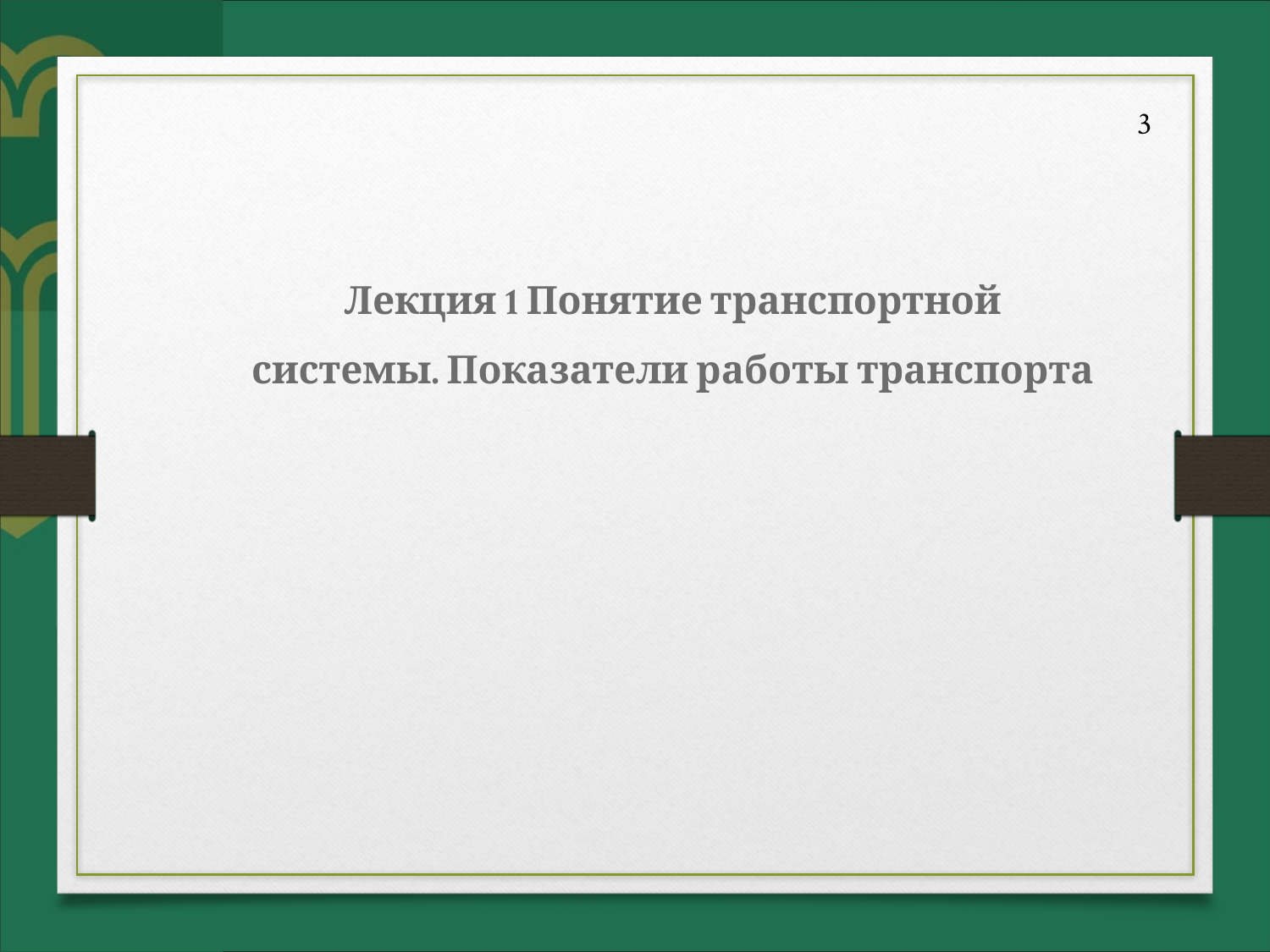

3
# Лекция 1 Понятие транспортной системы. Показатели работы транспорта